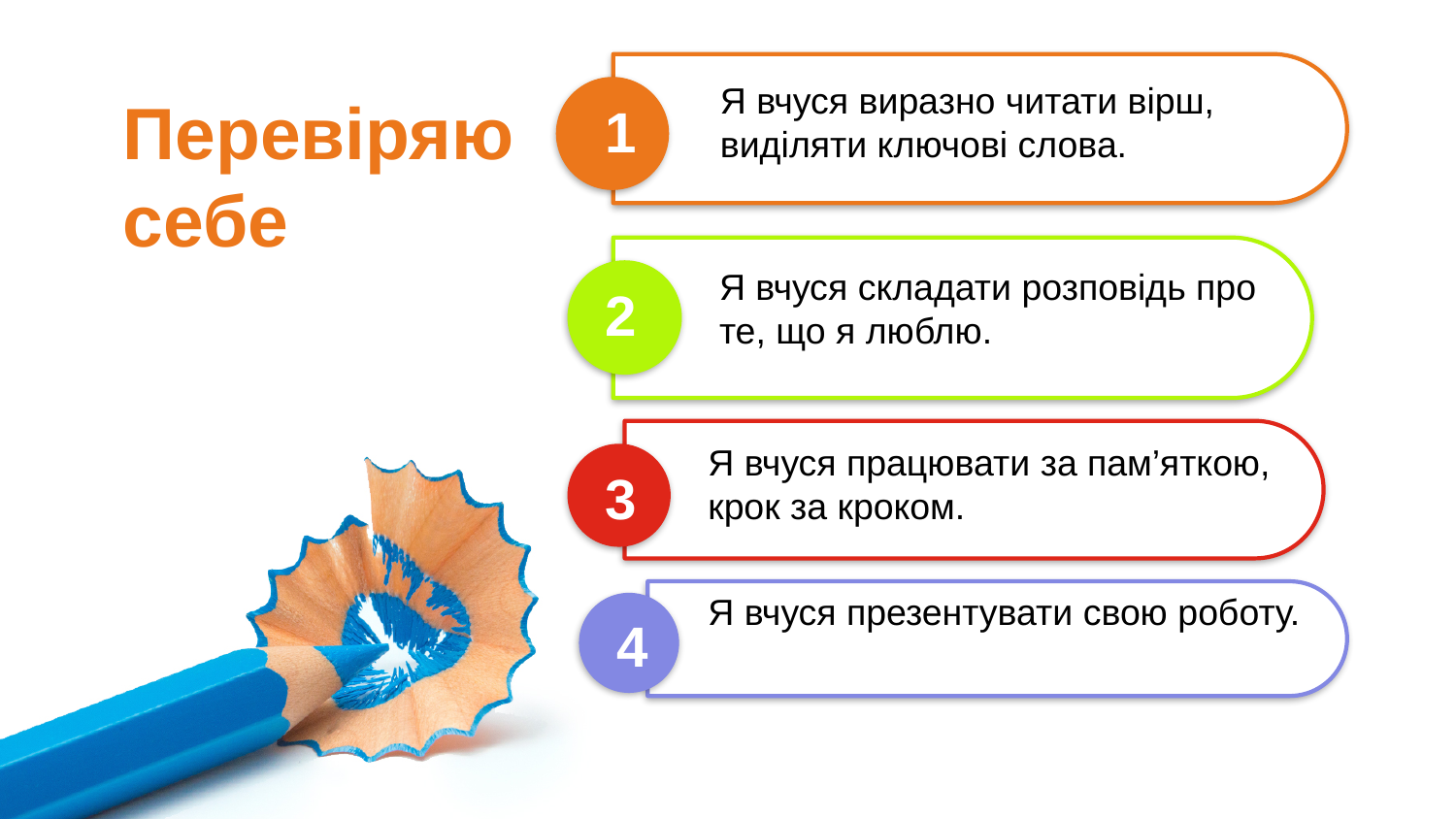

Я вчуся виразно читати вірш,
виділяти ключові слова.
Перевіряю себе

1

Я вчуся складати розповідь про те, що я люблю.

2

Я вчуся працювати за пам’яткою, крок за кроком.

3
Я вчуся презентувати свою роботу.

4